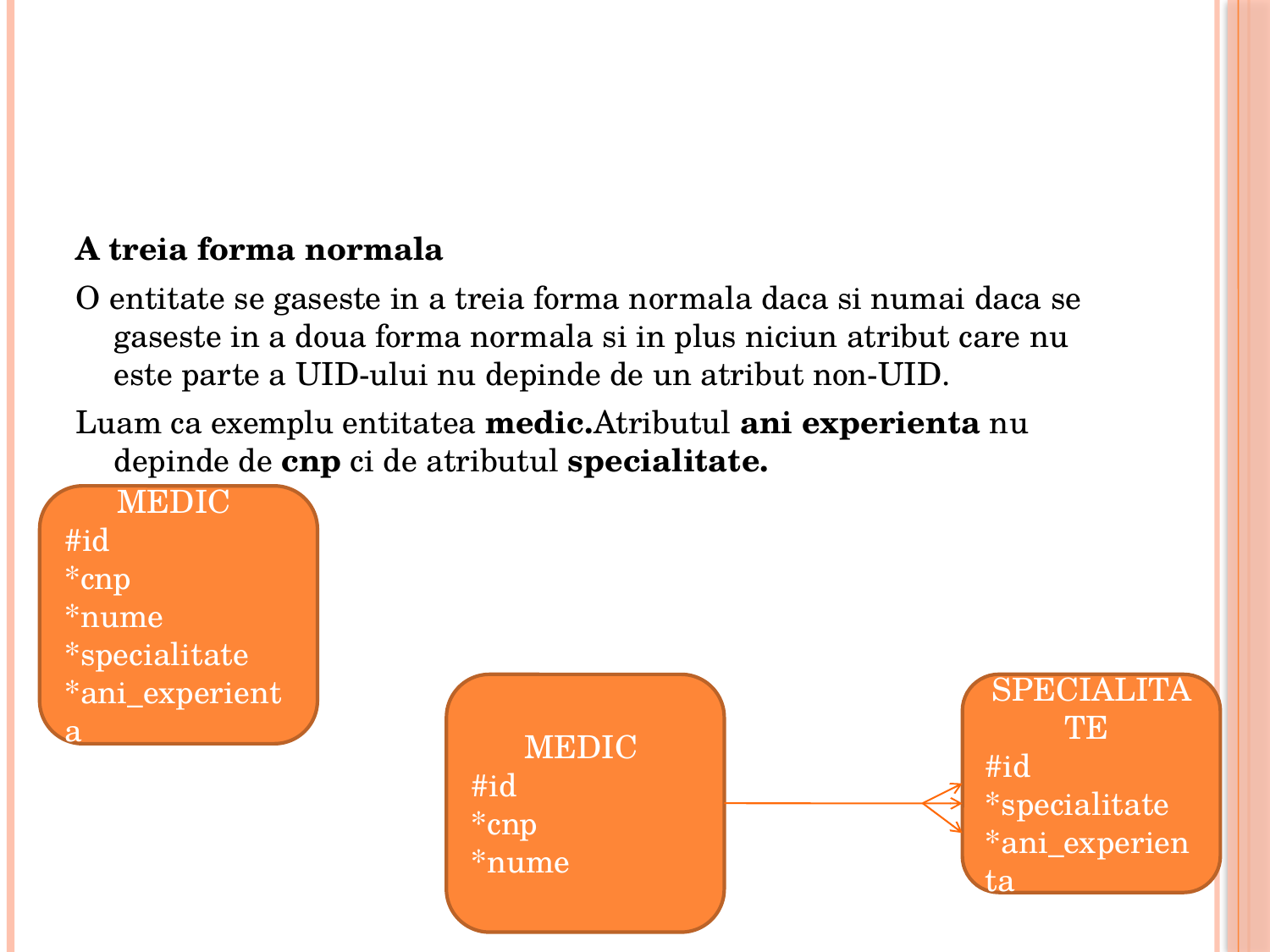

#
A treia forma normala
O entitate se gaseste in a treia forma normala daca si numai daca se gaseste in a doua forma normala si in plus niciun atribut care nu este parte a UID-ului nu depinde de un atribut non-UID.
Luam ca exemplu entitatea medic.Atributul ani experienta nu depinde de cnp ci de atributul specialitate.

MEDIC
#id
*cnp
*nume
*specialitate
*ani_experienta
MEDIC
#id
*cnp
*nume
SPECIALITATE
#id
*specialitate
*ani_experienta